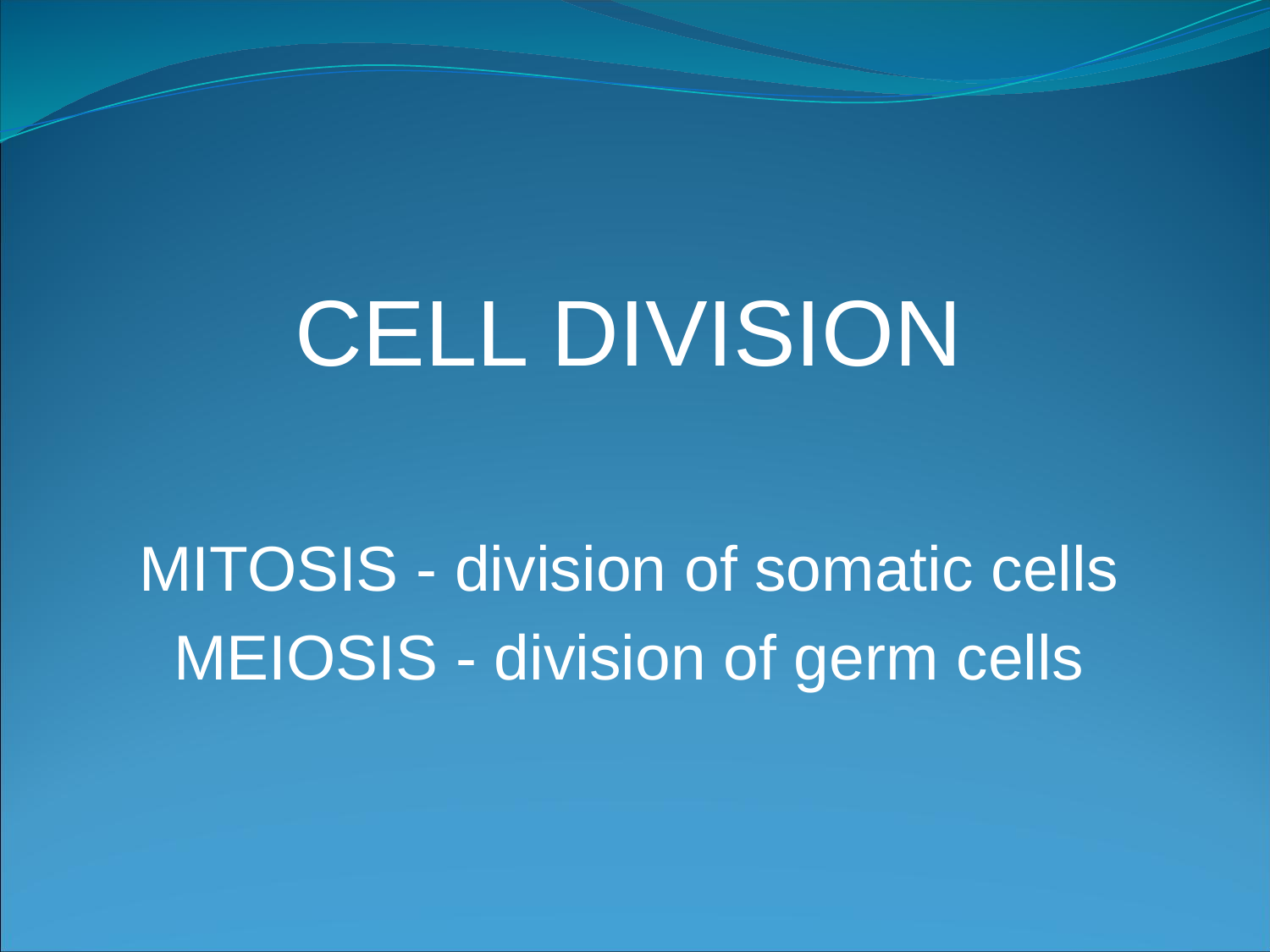

CELL DIVISION

MITOSIS - division of somatic cells
MEIOSIS - division of germ cells